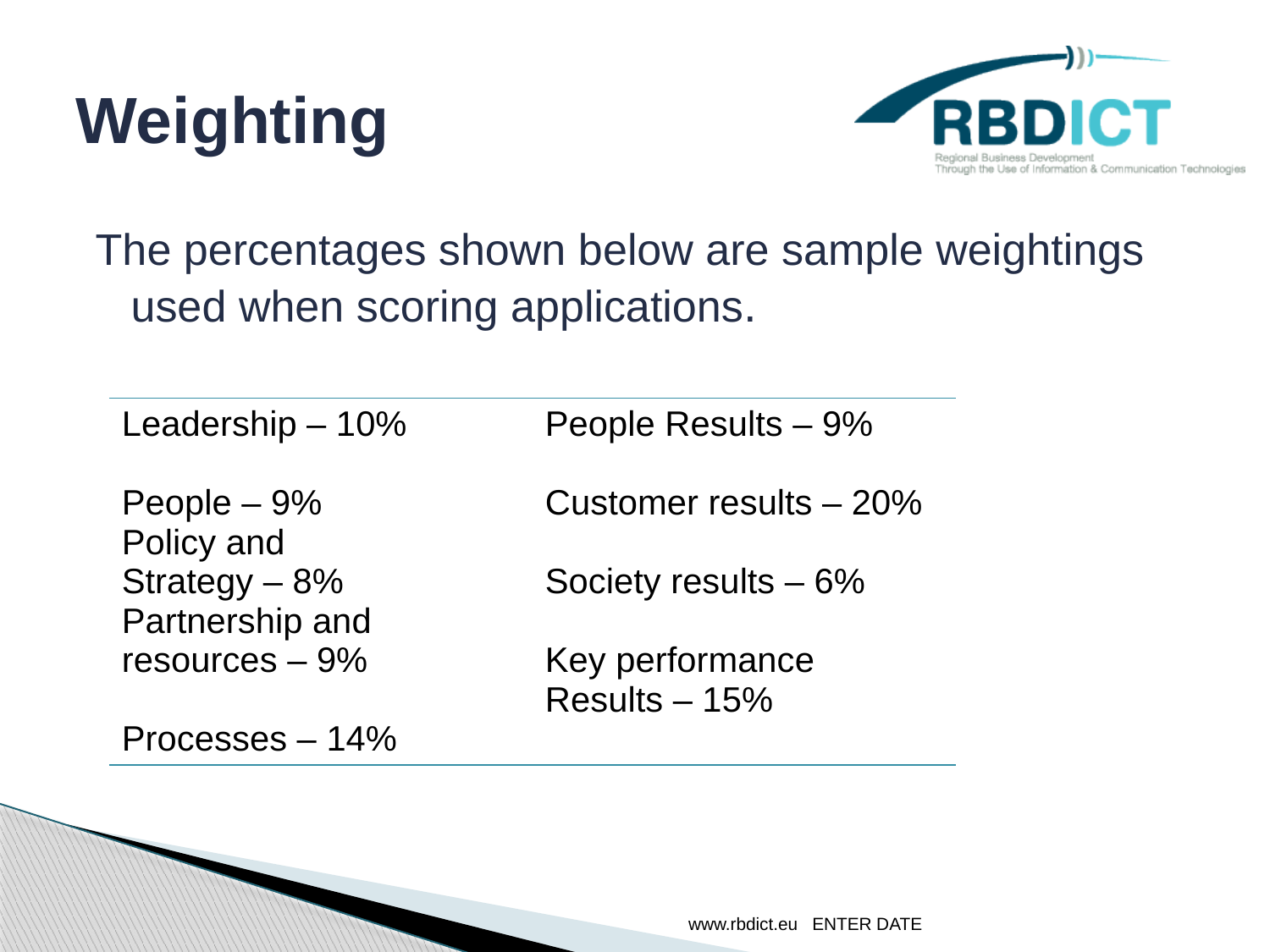

# Weighting
The percentages shown below are sample weightings used when scoring applications.
| Leadership – 10% People – 9% Policy and Strategy – 8% Partnership and resources – 9% Processes – 14% | People Results – 9% Customer results – 20% Society results – 6% Key performance Results – 15% |
| --- | --- |
www.rbdict.eu   ENTER DATE